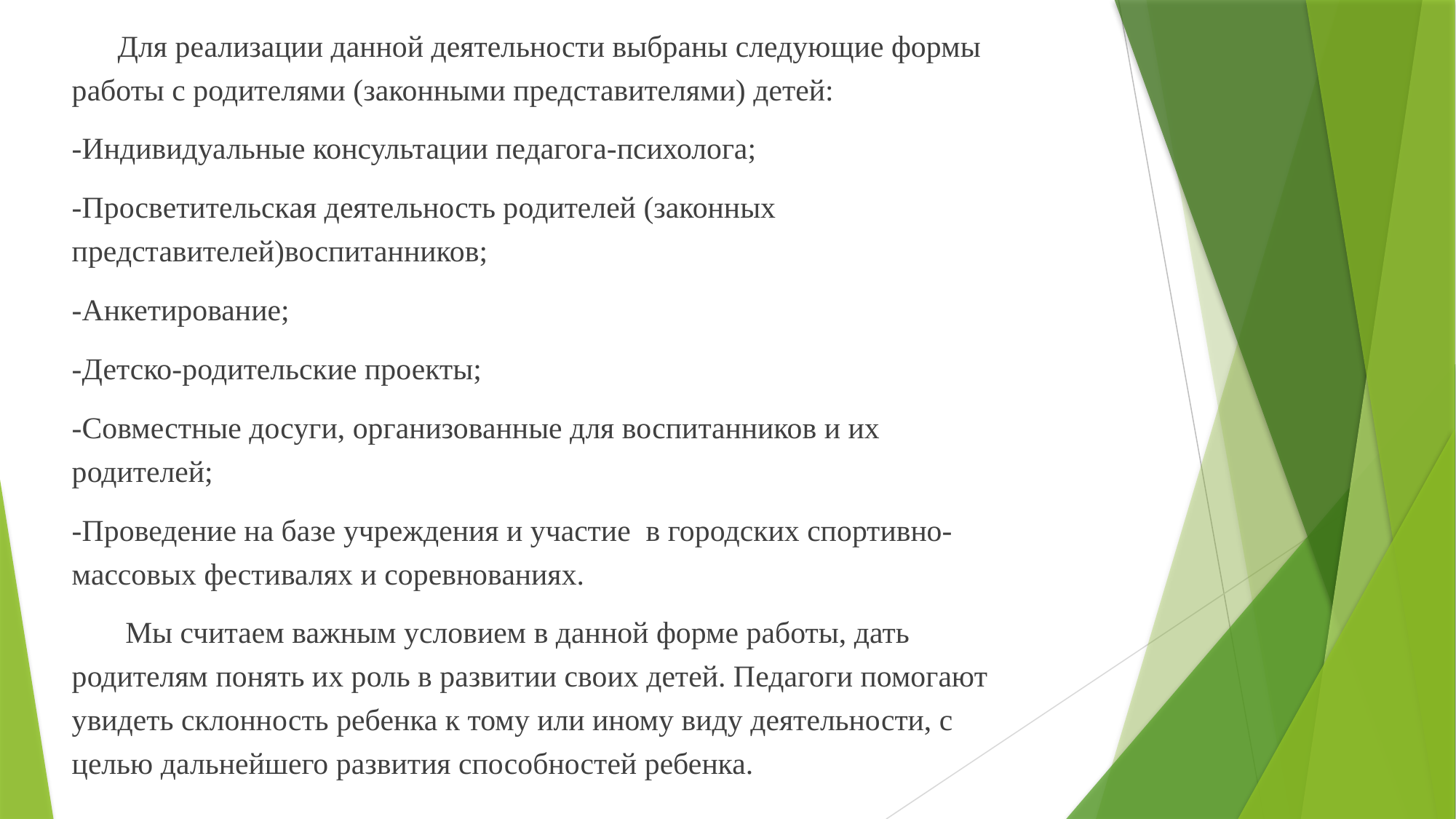

Для реализации данной деятельности выбраны следующие формы работы с родителями (законными представителями) детей:
-Индивидуальные консультации педагога-психолога;
-Просветительская деятельность родителей (законных представителей)воспитанников;
-Анкетирование;
-Детско-родительские проекты;
-Совместные досуги, организованные для воспитанников и их родителей;
-Проведение на базе учреждения и участие  в городских спортивно-массовых фестивалях и соревнованиях.
       Мы считаем важным условием в данной форме работы, дать родителям понять их роль в развитии своих детей. Педагоги помогают увидеть склонность ребенка к тому или иному виду деятельности, с целью дальнейшего развития способностей ребенка.